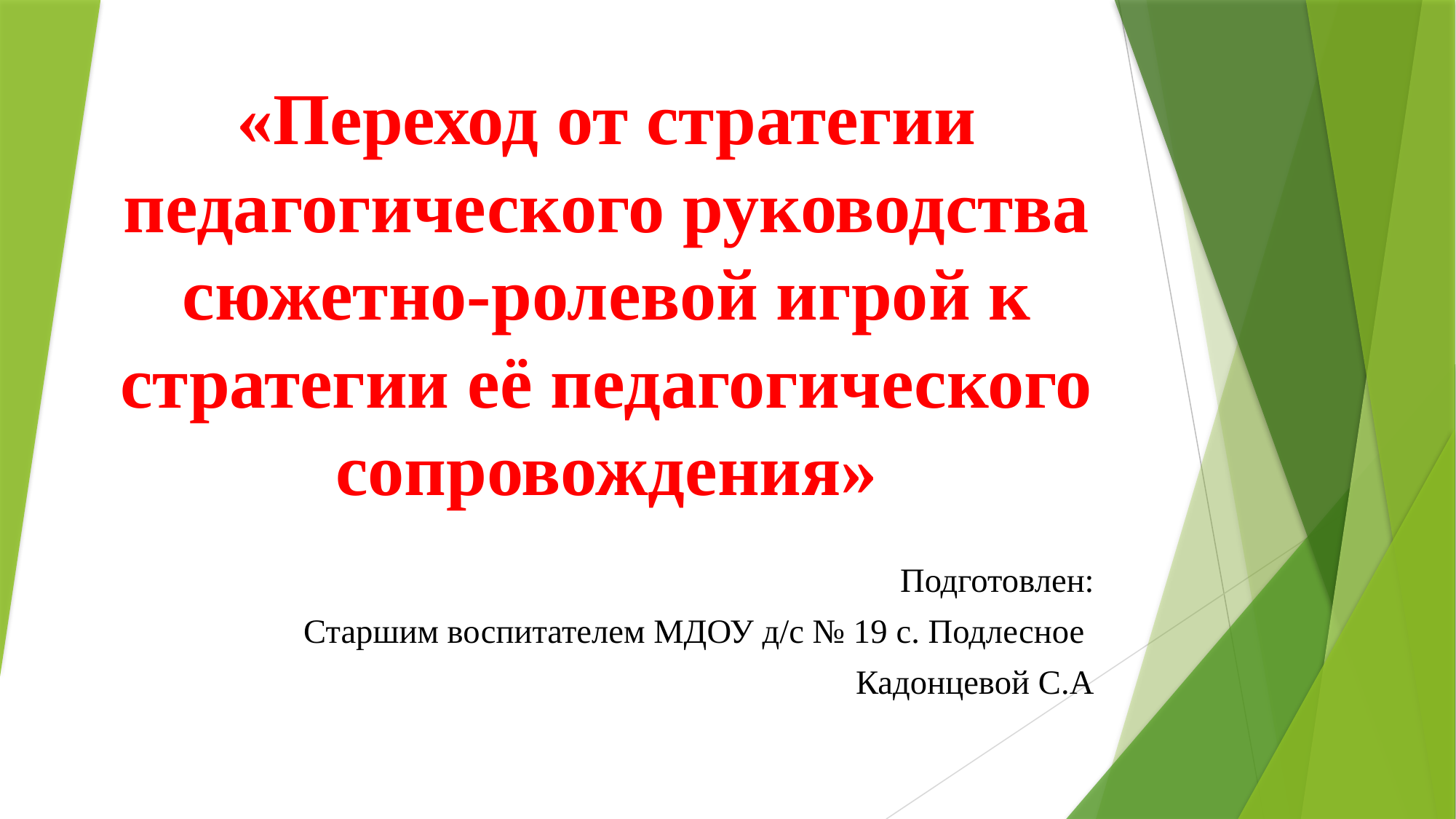

«Переход от стратегии педагогического руководства сюжетно-ролевой игрой к стратегии её педагогического сопровождения»

Подготовлен:
Старшим воспитателем МДОУ д/с № 19 с. Подлесное
Кадонцевой С.А